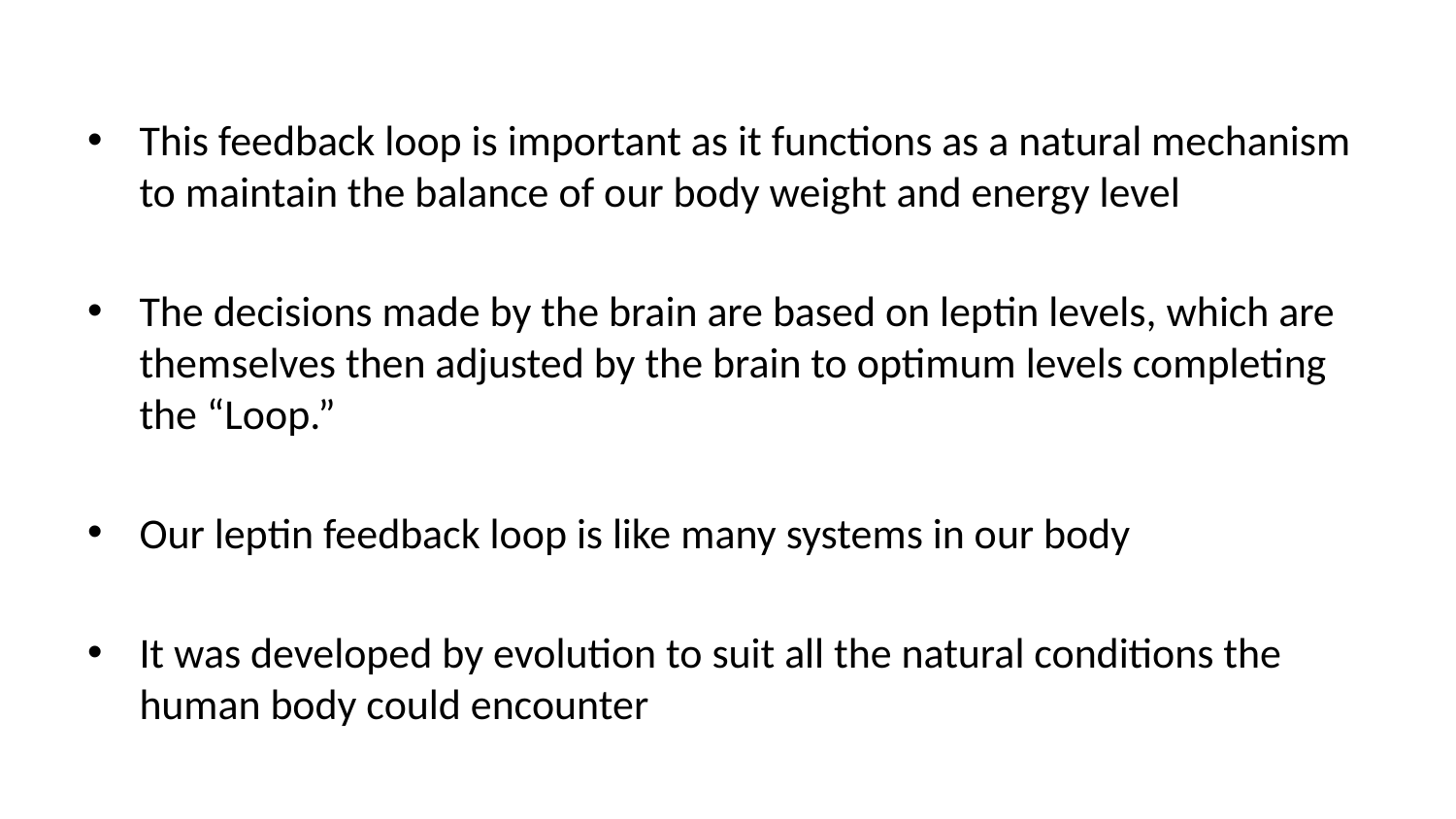

This feedback loop is important as it functions as a natural mechanism to maintain the balance of our body weight and energy level

The decisions made by the brain are based on leptin levels, which are themselves then adjusted by the brain to optimum levels completing the “Loop.”

Our leptin feedback loop is like many systems in our body

It was developed by evolution to suit all the natural conditions the human body could encounter